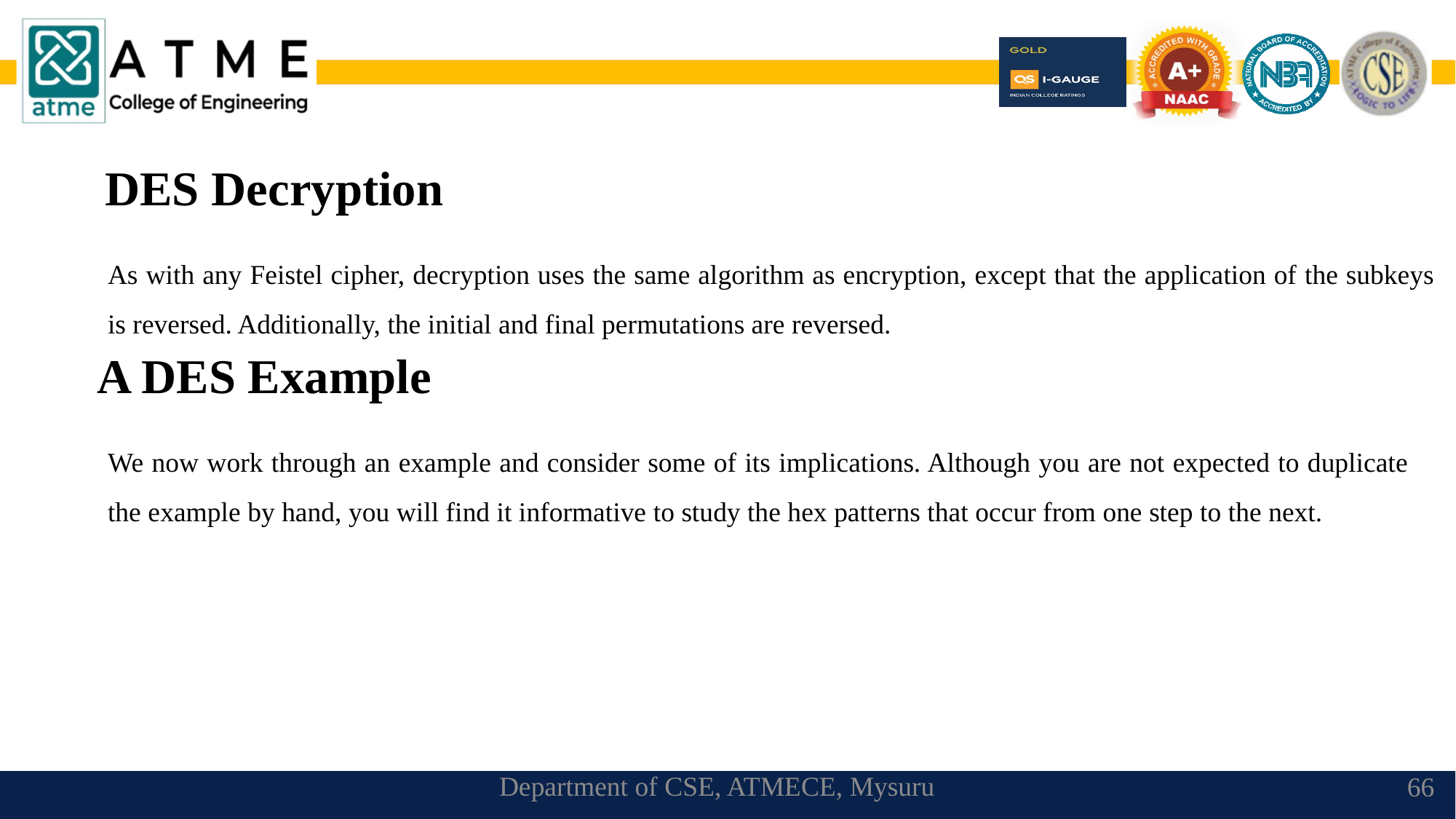

DES Decryption
As with any Feistel cipher, decryption uses the same algorithm as encryption, except that the application of the subkeys is reversed. Additionally, the initial and final permutations are reversed.
A DES Example
We now work through an example and consider some of its implications. Although you are not expected to duplicate the example by hand, you will find it informative to study the hex patterns that occur from one step to the next.
Department of CSE, ATMECE, Mysuru
66